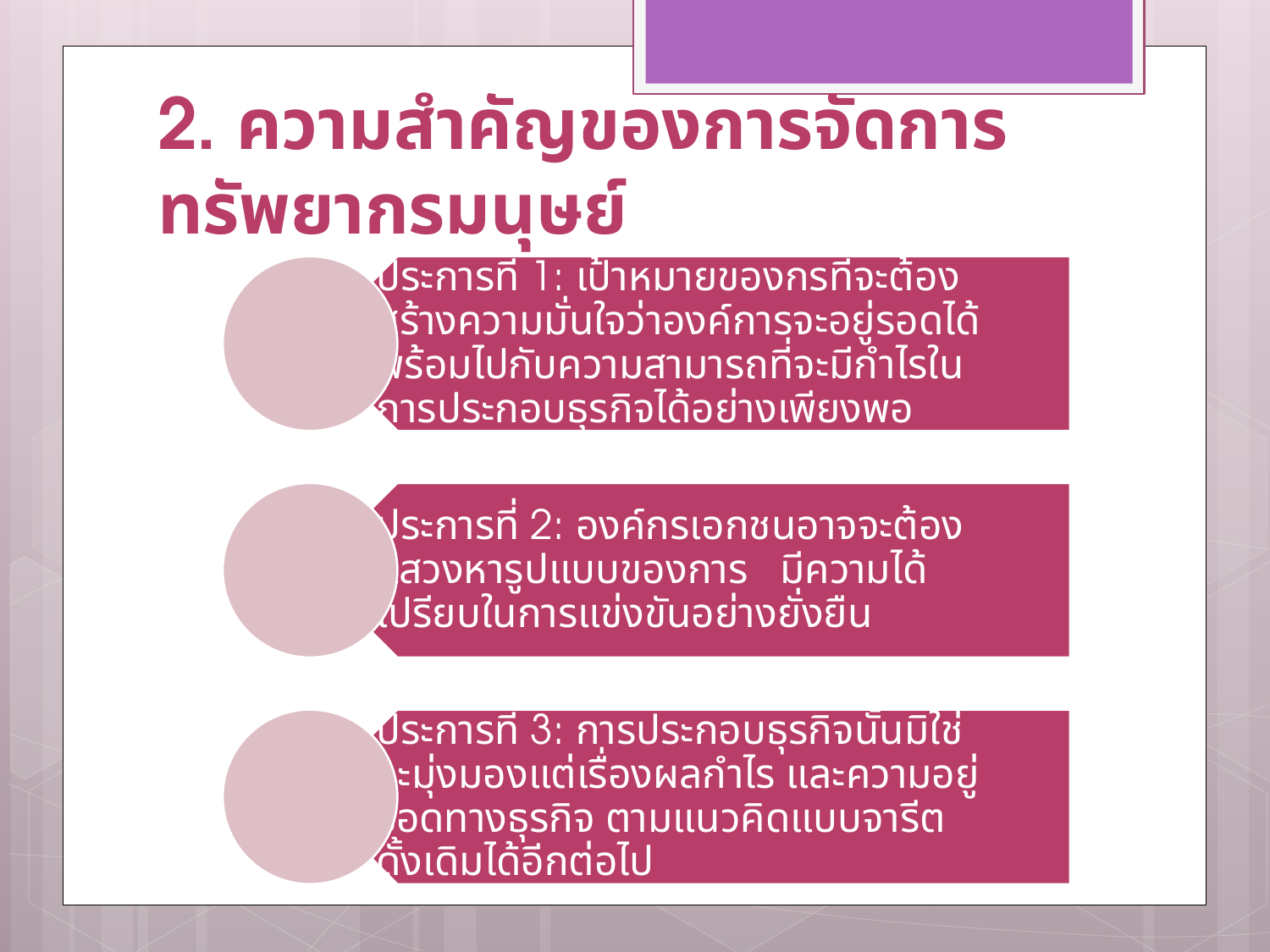

# 2. ความสำคัญของการจัดการทรัพยากรมนุษย์
ประการที่ 1: เป้าหมายของกรที่จะต้องสร้างความมั่นใจว่าองค์การจะอยู่รอดได้พร้อมไปกับความสามารถที่จะมีกำไรในการประกอบธุรกิจได้อย่างเพียงพอ
ประการที่ 2: องค์กรเอกชนอาจจะต้องแสวงหารูปแบบของการ   มีความได้เปรียบในการแข่งขันอย่างยั่งยืน
ประการที่ 3: การประกอบธุรกิจนั้นมิใช่จะมุ่งมองแต่เรื่องผลกำไร และความอยู่รอดทางธุรกิจ ตามแนวคิดแบบจารีตดั้งเดิมได้อีกต่อไป